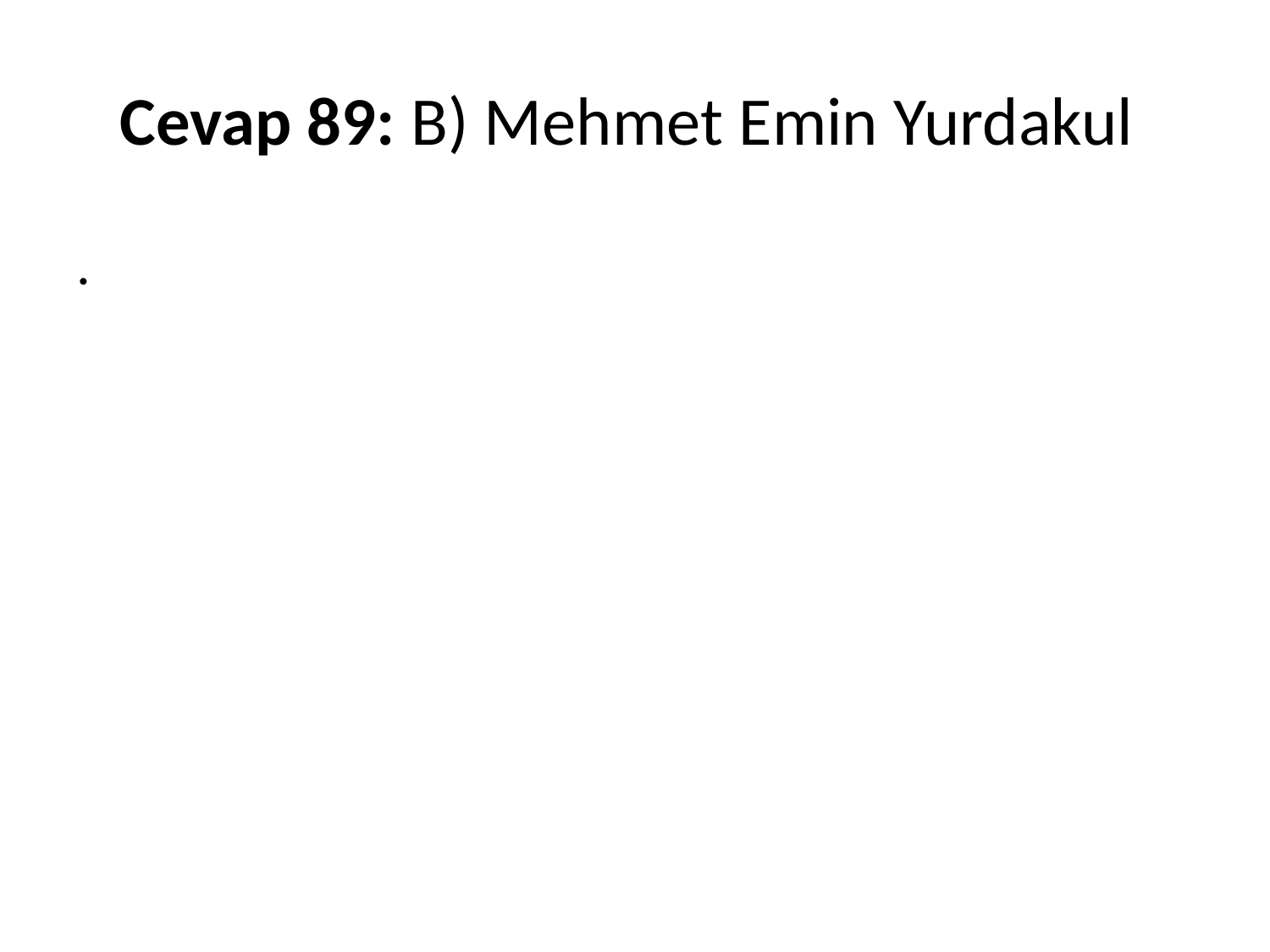

# Cevap 89: B) Mehmet Emin Yurdakul
.